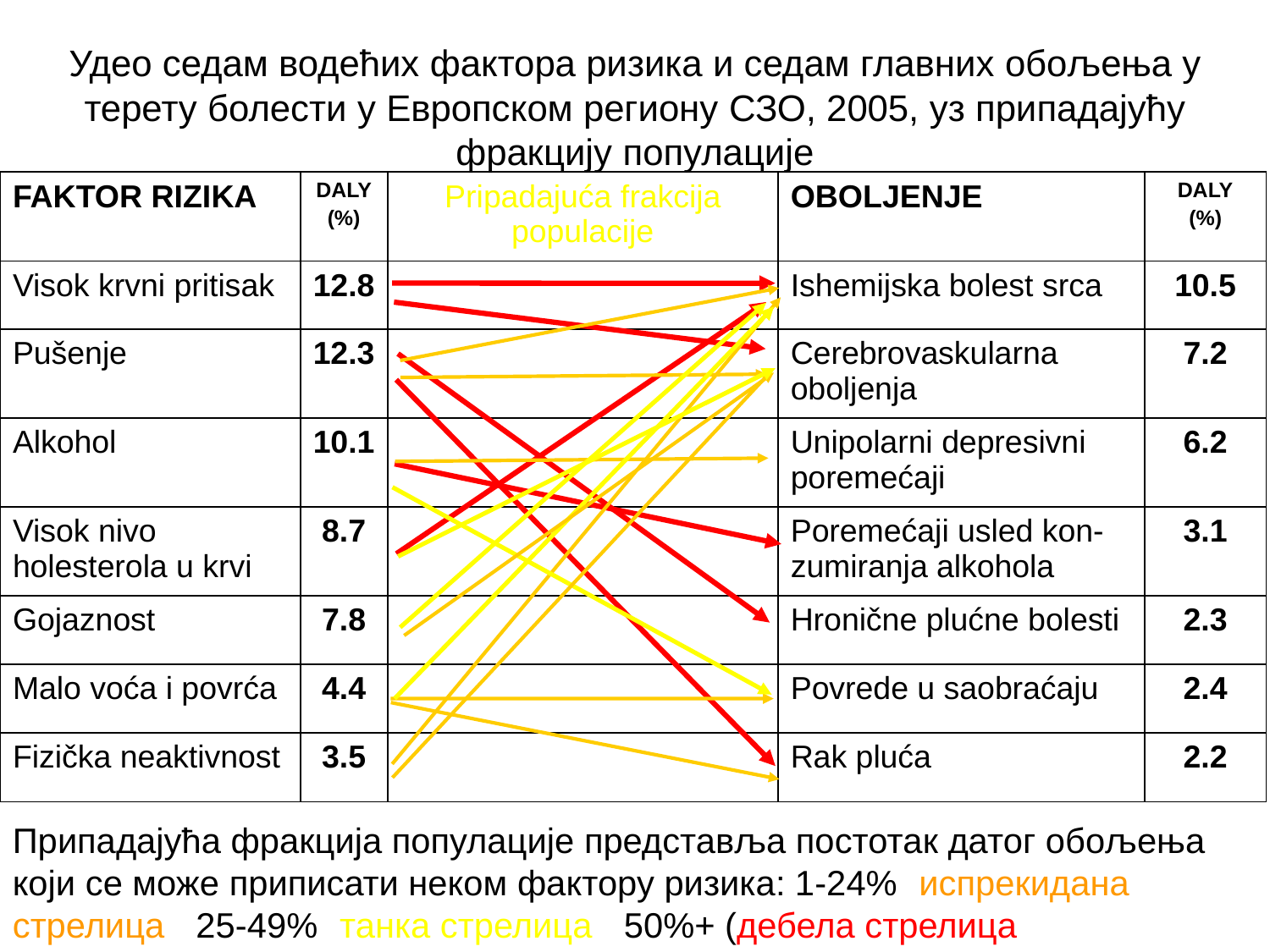

Удео седам водећих фактора ризика и седам главних обољења у терету болести у Европском региону СЗО, 2005, уз припадајућу фракцију популације
| FAKTOR RIZIKA | DALY (%) | Pripadajuća frakcija populacije | OBOLJENJE | DALY (%) |
| --- | --- | --- | --- | --- |
| Visok krvni pritisak | 12.8 |  | Ishemijska bolest srca | 10.5 |
| Pušenje | 12.3 |  | Cerebrovaskularna oboljenja | 7.2 |
| Alkohol | 10.1 |  | Unipolarni depresivni poremećaji | 6.2 |
| Visok nivo holesterola u krvi | 8.7 |  | Poremećaji usled kon- zumiranja alkohola | 3.1 |
| Gojaznost | 7.8 |  | Hronične plućne bolesti | 2.3 |
| Malo voća i povrća | 4.4 |  | Povrede u saobraćaju | 2.4 |
| Fizička neaktivnost | 3.5 |  | Rak pluća | 2.2 |

Припадајућа фракција популације представља постотак датог обољења који се може приписати неком фактору ризика: 1-24% (испрекидана стрелица); 25-49% (танка стрелица); 50%+ (дебела стрелица)